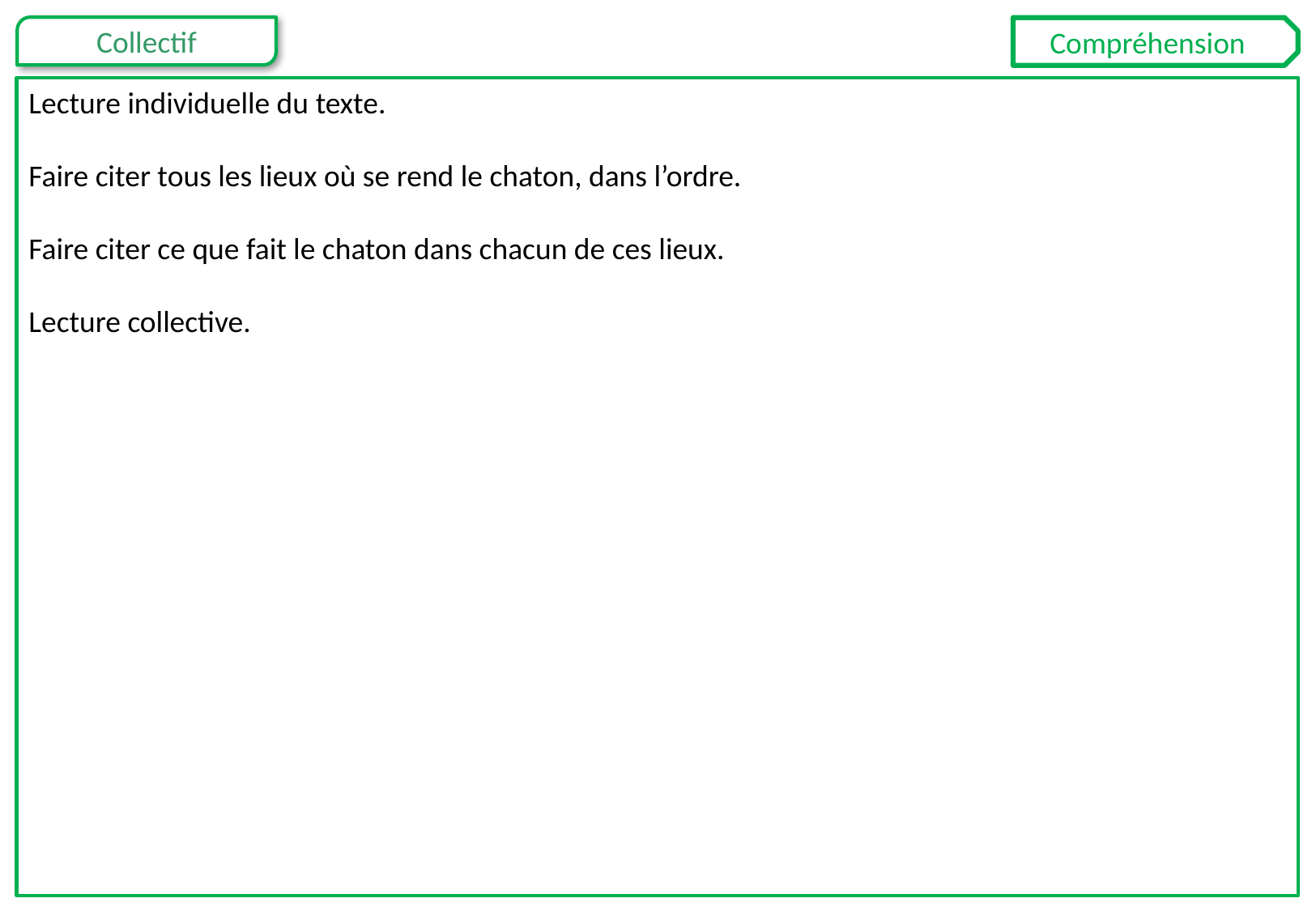

Compréhension
Lecture individuelle du texte.

Faire citer tous les lieux où se rend le chaton, dans l’ordre.

Faire citer ce que fait le chaton dans chacun de ces lieux.

Lecture collective.